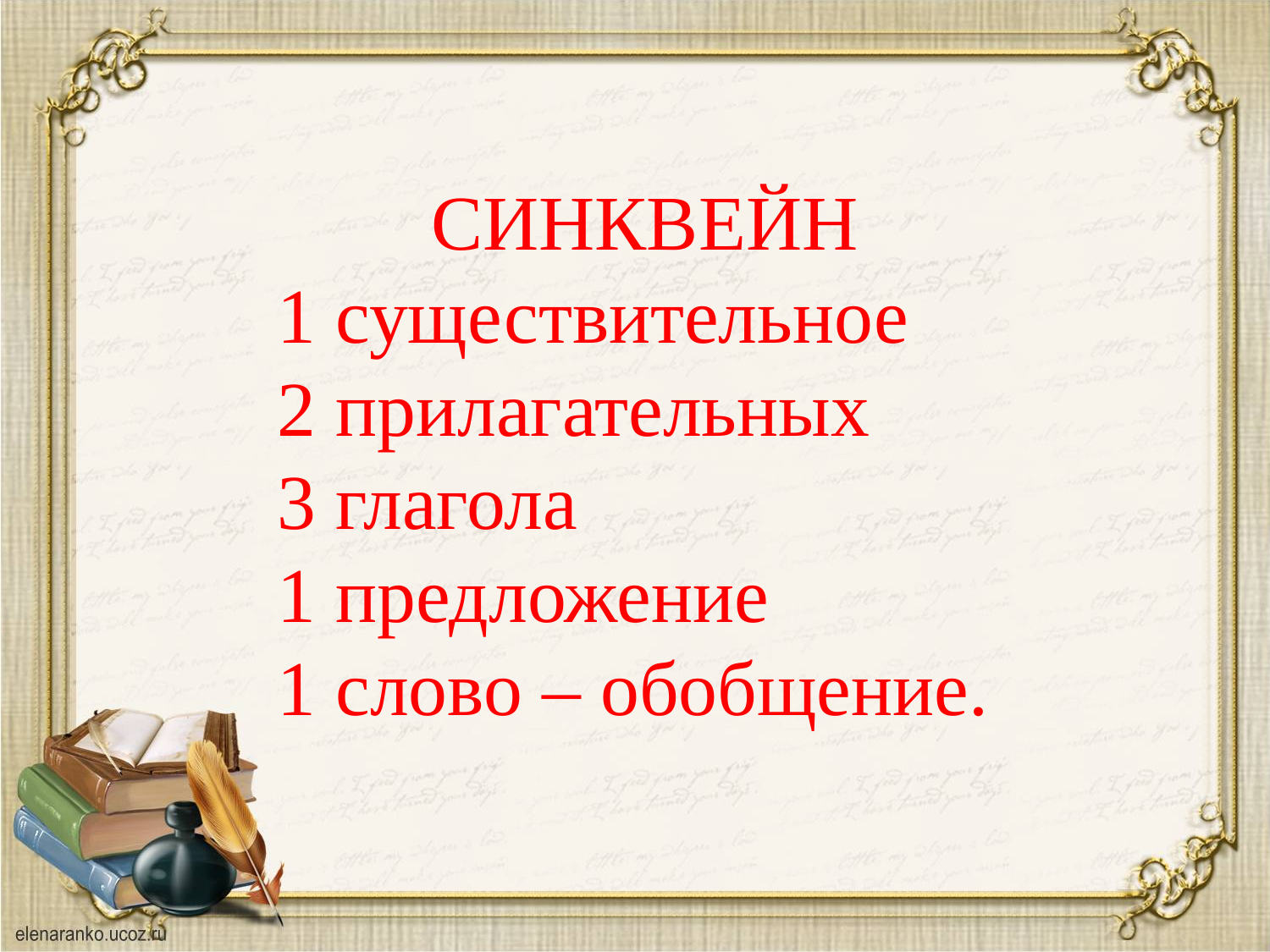

#
СИНКВЕЙН
1 существительное
2 прилагательных
3 глагола
1 предложение
1 слово – обобщение.